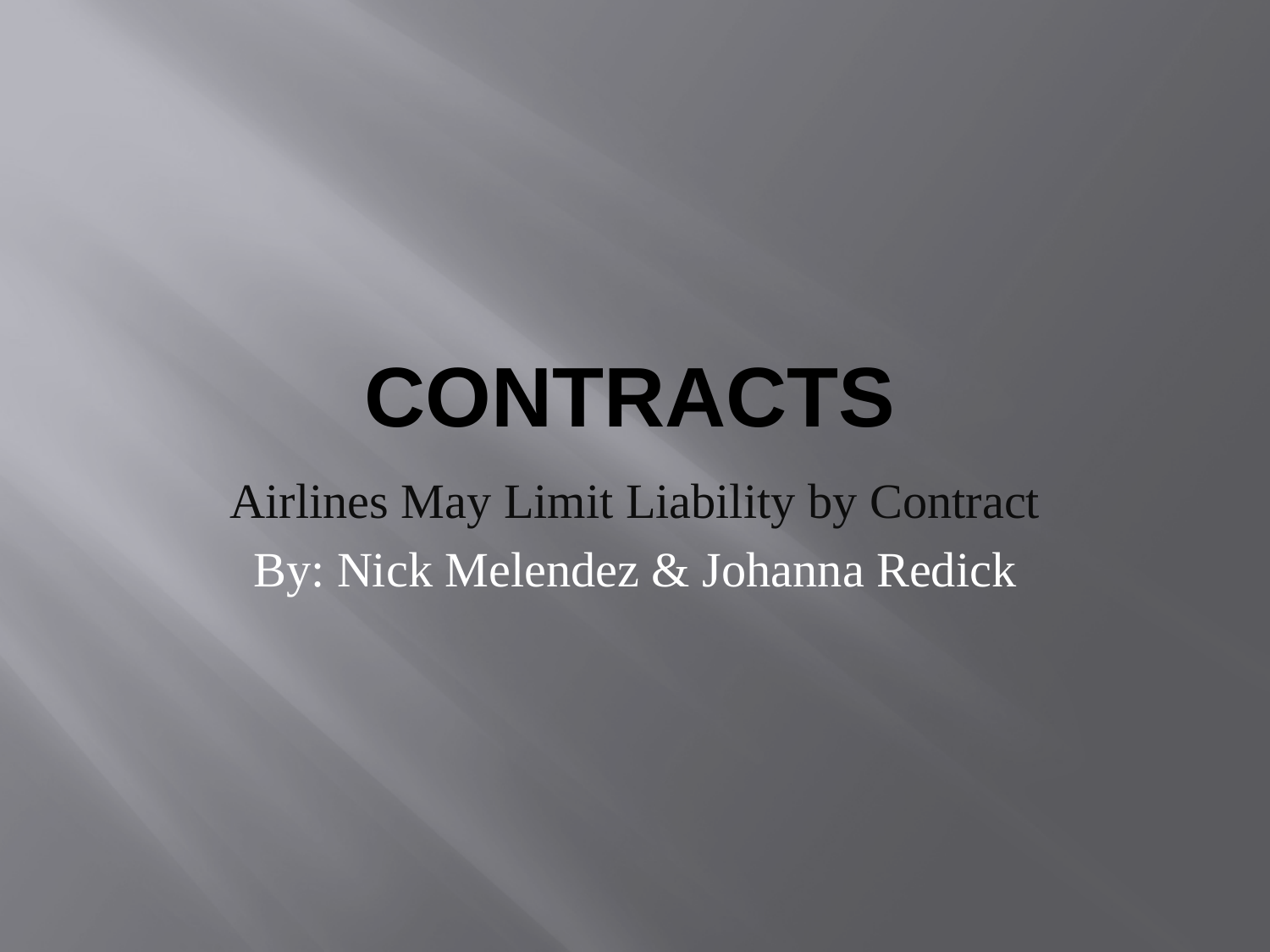

# Contracts
Airlines May Limit Liability by Contract
By: Nick Melendez & Johanna Redick